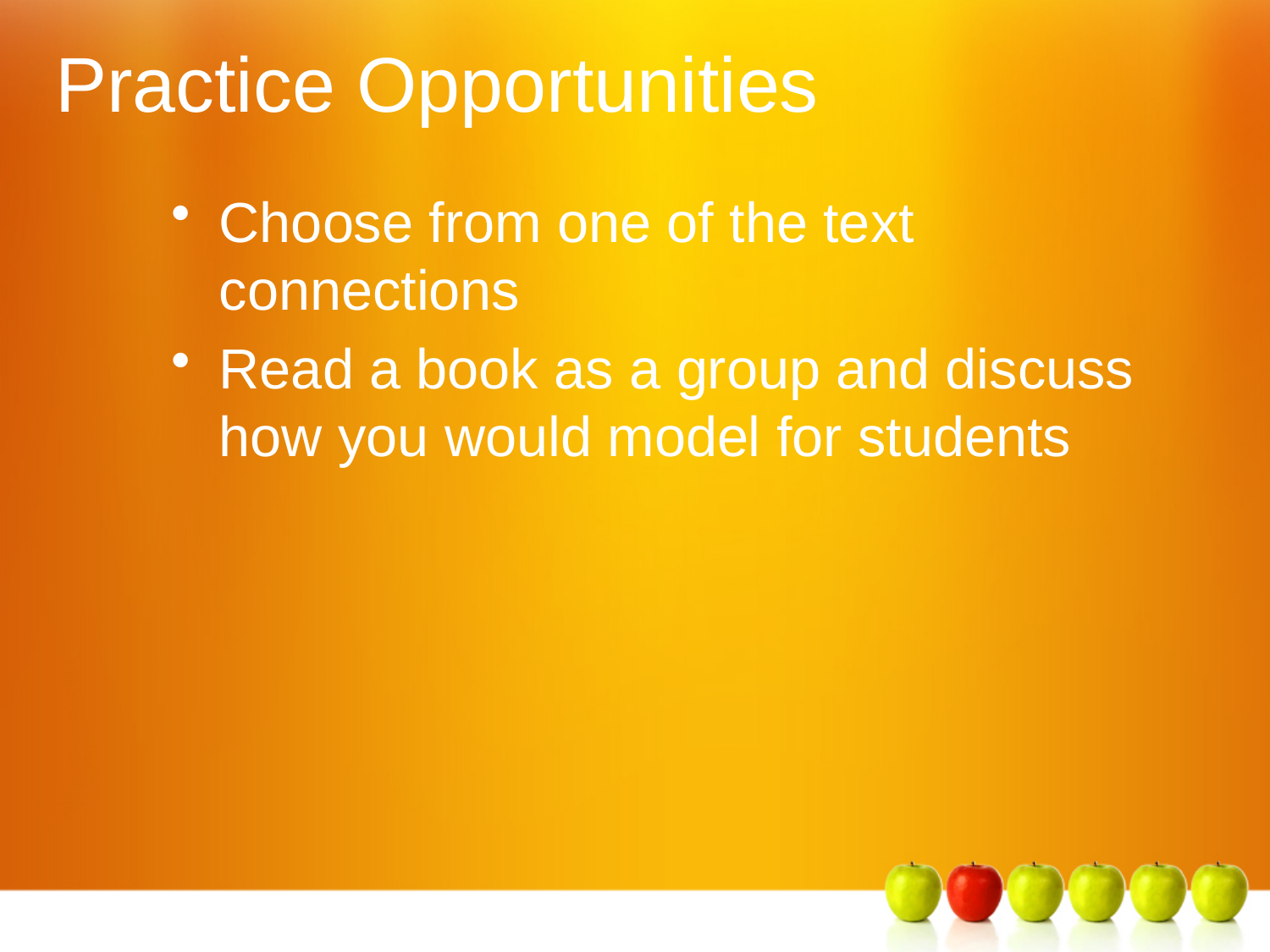

# Practice Opportunities
Choose from one of the text connections
Read a book as a group and discuss how you would model for students